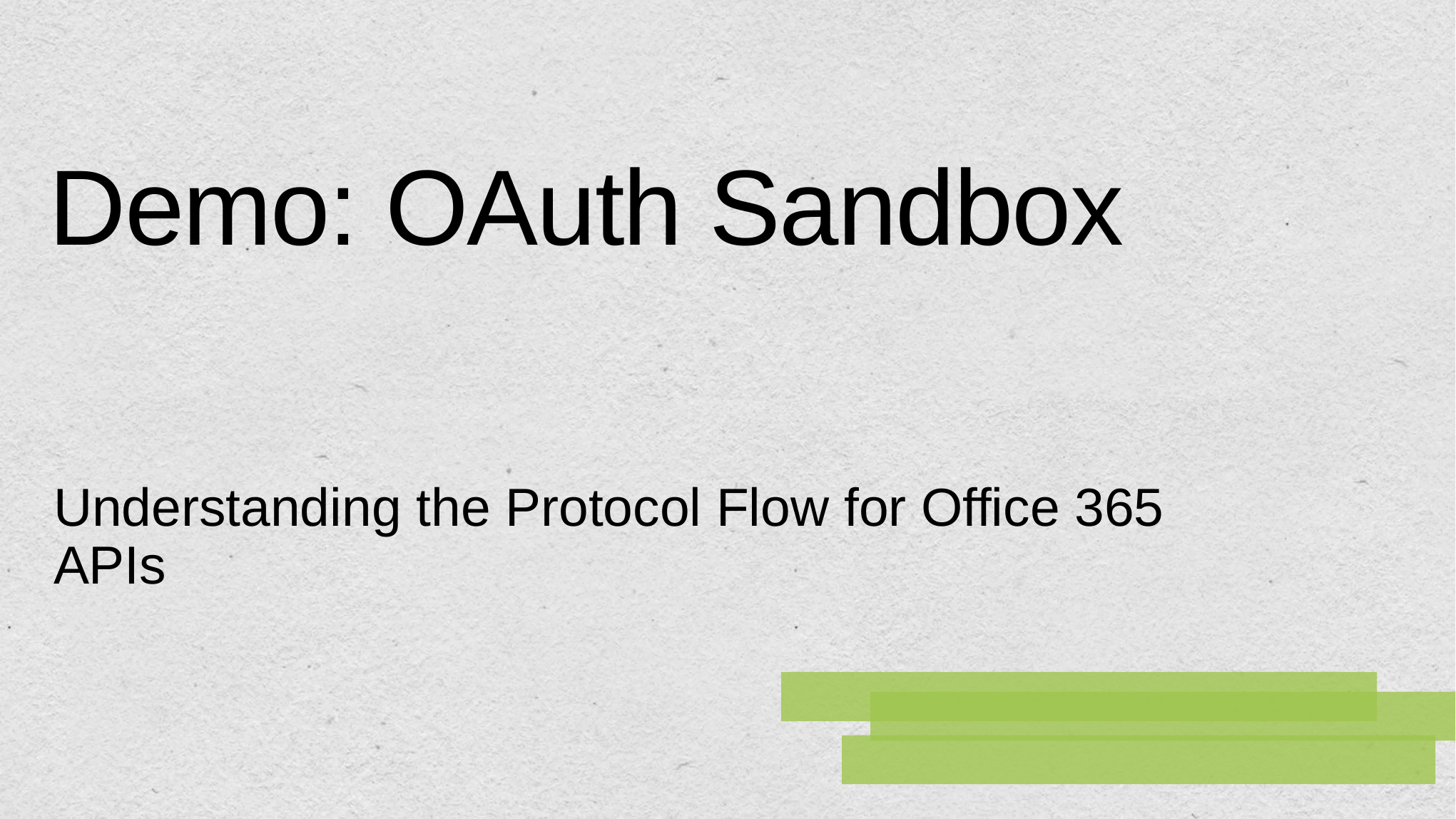

# Demo: OAuth Sandbox
Understanding the Protocol Flow for Office 365 APIs